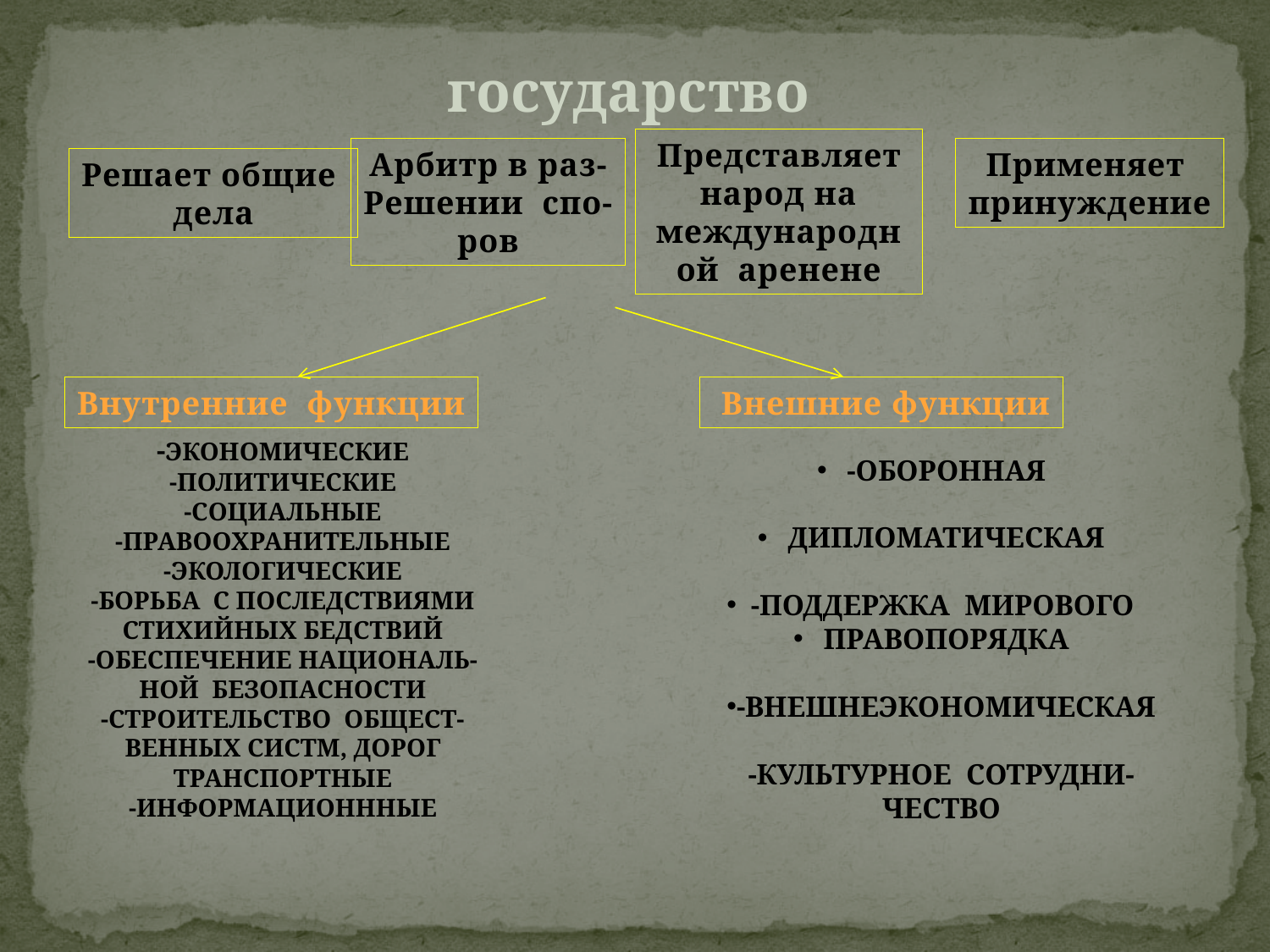

государство
Представляет
народ на международной  аренене
Арбитр в раз-
Решении  спо-
ров
Применяет
принуждение
Решает общие
дела
Внутренние  функции
 Внешние функции
-экономические
-политические
-Социальные
-правоохранительные
-Экологические
-Борьба  с последствиями
Стихийных бедствий
-обеспечение националь-
ной  безопасности
-строительство  общест-
Венных систм, дорог
транспортные
-информационнные

-оборонная

Дипломатическая

-поддержка  мирового
Правопорядка

-внешнеэкономическая

-культурное  сотрудни-
чество